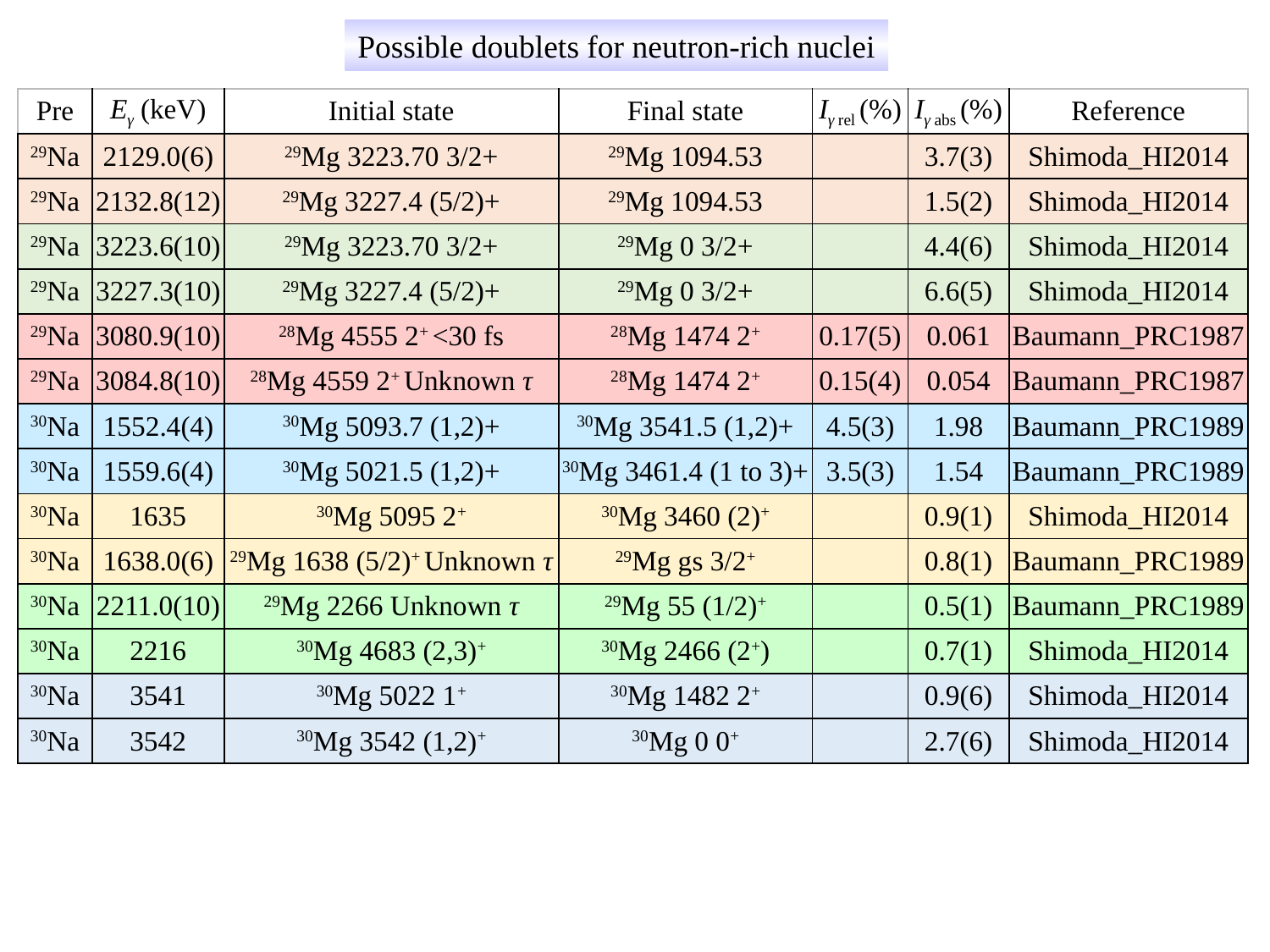

Possible doublets for neutron-rich nuclei
| Pre | Eγ (keV) | Initial state | Final state | Iγ rel (%) | Iγ abs (%) | Reference |
| --- | --- | --- | --- | --- | --- | --- |
| 29Na | 2129.0(6) | 29Mg 3223.70 3/2+ | 29Mg 1094.53 |  | 3.7(3) | Shimoda\_HI2014 |
| 29Na | 2132.8(12) | 29Mg 3227.4 (5/2)+ | 29Mg 1094.53 |  | 1.5(2) | Shimoda\_HI2014 |
| 29Na | 3223.6(10) | 29Mg 3223.70 3/2+ | 29Mg 0 3/2+ |  | 4.4(6) | Shimoda\_HI2014 |
| 29Na | 3227.3(10) | 29Mg 3227.4 (5/2)+ | 29Mg 0 3/2+ |  | 6.6(5) | Shimoda\_HI2014 |
| 29Na | 3080.9(10) | 28Mg 4555 2+ <30 fs | 28Mg 1474 2+ | 0.17(5) | 0.061 | Baumann\_PRC1987 |
| 29Na | 3084.8(10) | 28Mg 4559 2+ Unknown τ | 28Mg 1474 2+ | 0.15(4) | 0.054 | Baumann\_PRC1987 |
| 30Na | 1552.4(4) | 30Mg 5093.7 (1,2)+ | 30Mg 3541.5 (1,2)+ | 4.5(3) | 1.98 | Baumann\_PRC1989 |
| 30Na | 1559.6(4) | 30Mg 5021.5 (1,2)+ | 30Mg 3461.4 (1 to 3)+ | 3.5(3) | 1.54 | Baumann\_PRC1989 |
| 30Na | 1635 | 30Mg 5095 2+ | 30Mg 3460 (2)+ |  | 0.9(1) | Shimoda\_HI2014 |
| 30Na | 1638.0(6) | 29Mg 1638 (5/2)+ Unknown τ | 29Mg gs 3/2+ |  | 0.8(1) | Baumann\_PRC1989 |
| 30Na | 2211.0(10) | 29Mg 2266 Unknown τ | 29Mg 55 (1/2)+ |  | 0.5(1) | Baumann\_PRC1989 |
| 30Na | 2216 | 30Mg 4683 (2,3)+ | 30Mg 2466 (2+) |  | 0.7(1) | Shimoda\_HI2014 |
| 30Na | 3541 | 30Mg 5022 1+ | 30Mg 1482 2+ |  | 0.9(6) | Shimoda\_HI2014 |
| 30Na | 3542 | 30Mg 3542 (1,2)+ | 30Mg 0 0+ |  | 2.7(6) | Shimoda\_HI2014 |